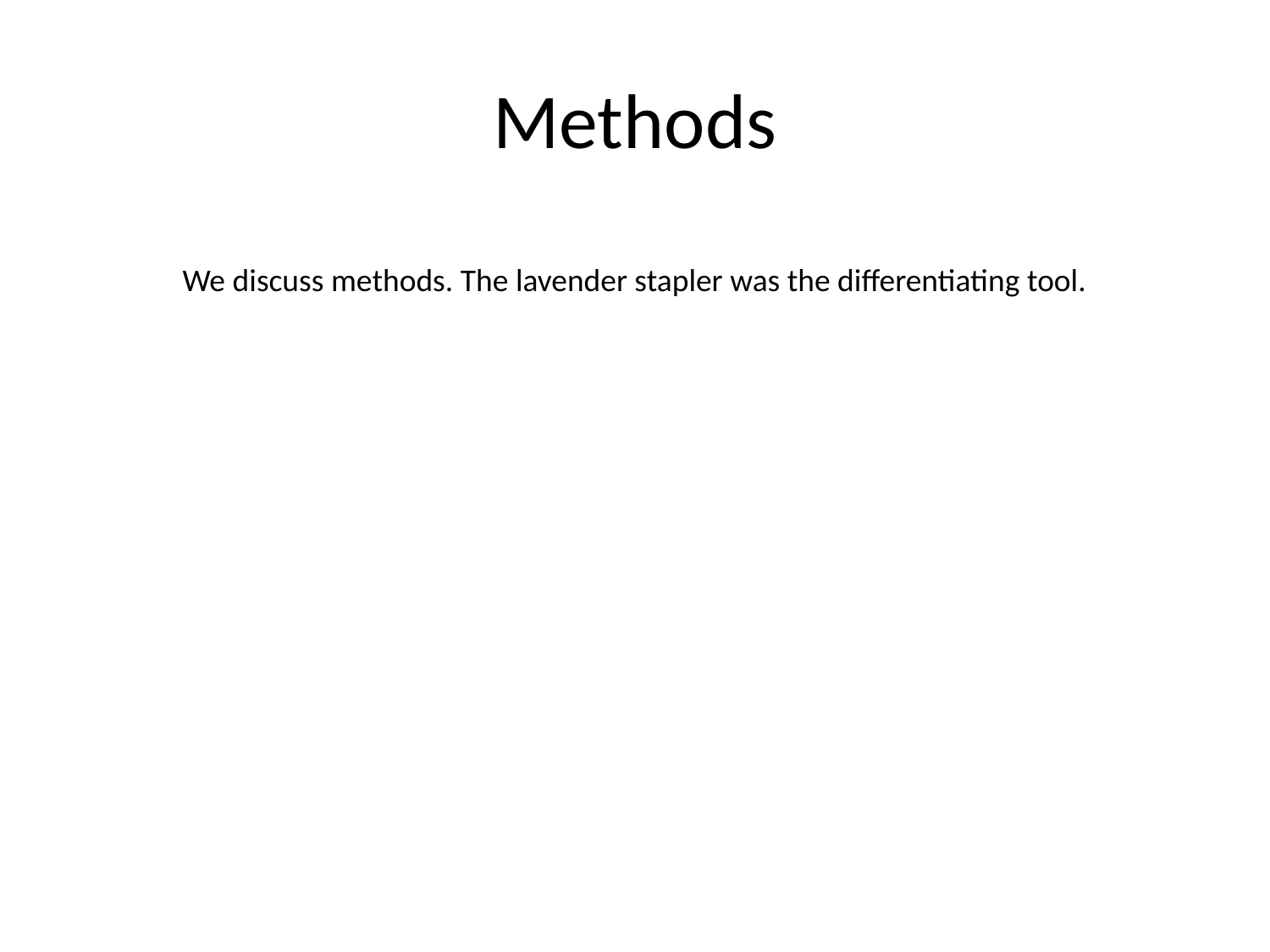

# Methods
We discuss methods. The lavender stapler was the differentiating tool.